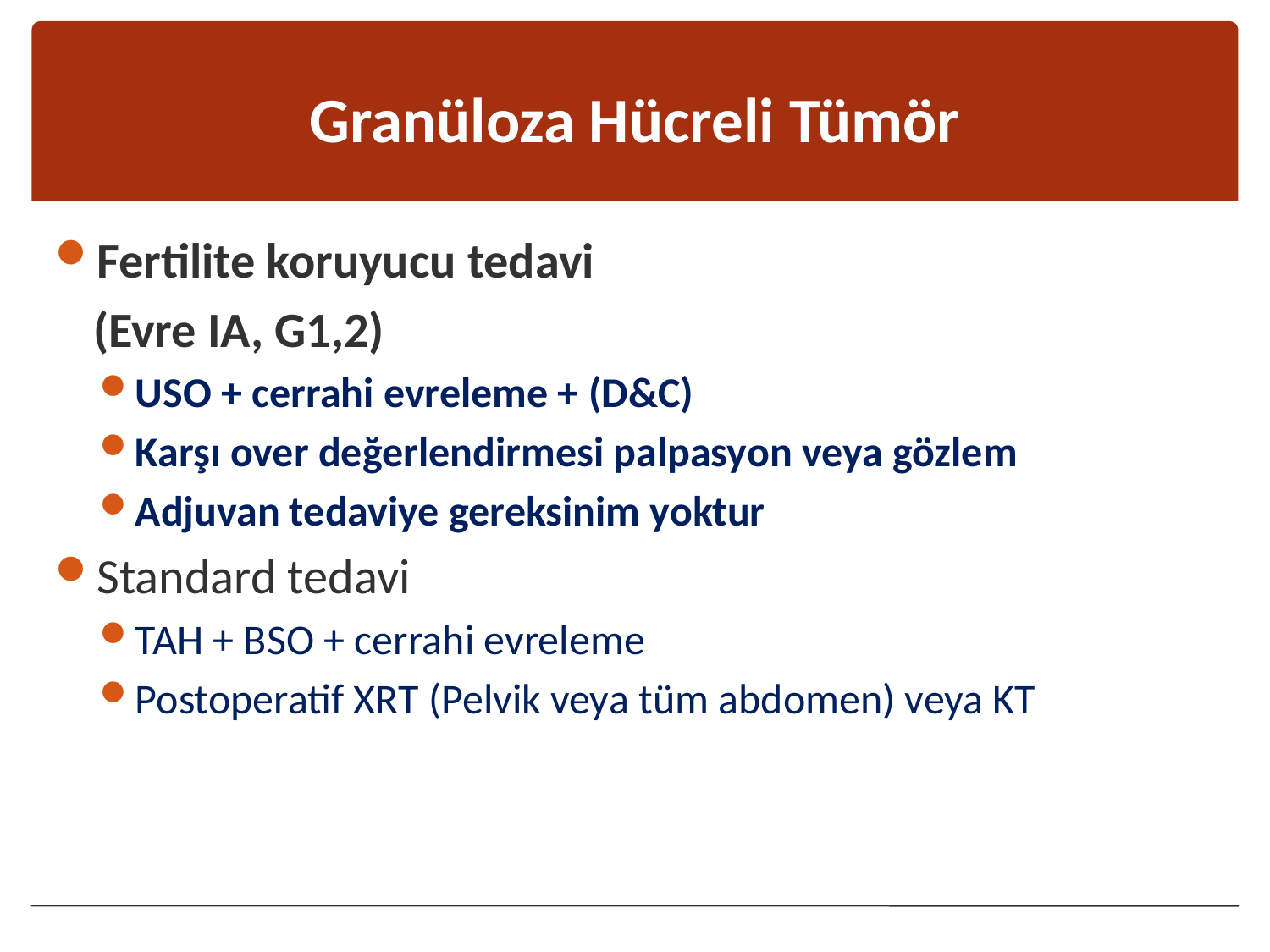

# Granüloza Hücreli Tümör
Fertilite koruyucu tedavi
	(Evre IA, G1,2)
USO + cerrahi evreleme + (D&C)
Karşı over değerlendirmesi palpasyon veya gözlem
Adjuvan tedaviye gereksinim yoktur
Standard tedavi
TAH + BSO + cerrahi evreleme
Postoperatif XRT (Pelvik veya tüm abdomen) veya KT